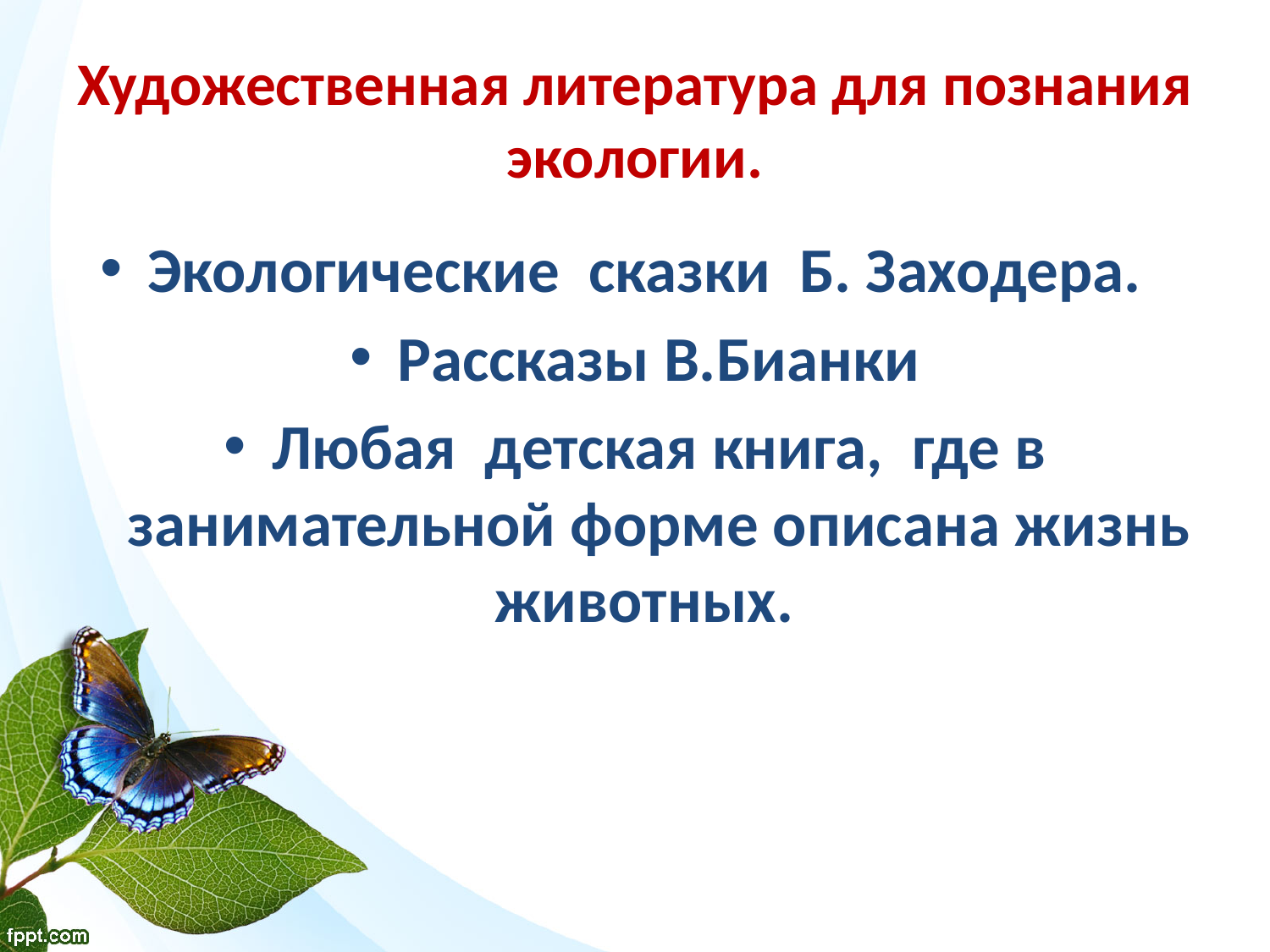

# Художественная литература для познания экологии.
Экологические  сказки  Б. Заходера.
Рассказы В.Бианки
Любая  детская книга,  где в занимательной форме описана жизнь животных.